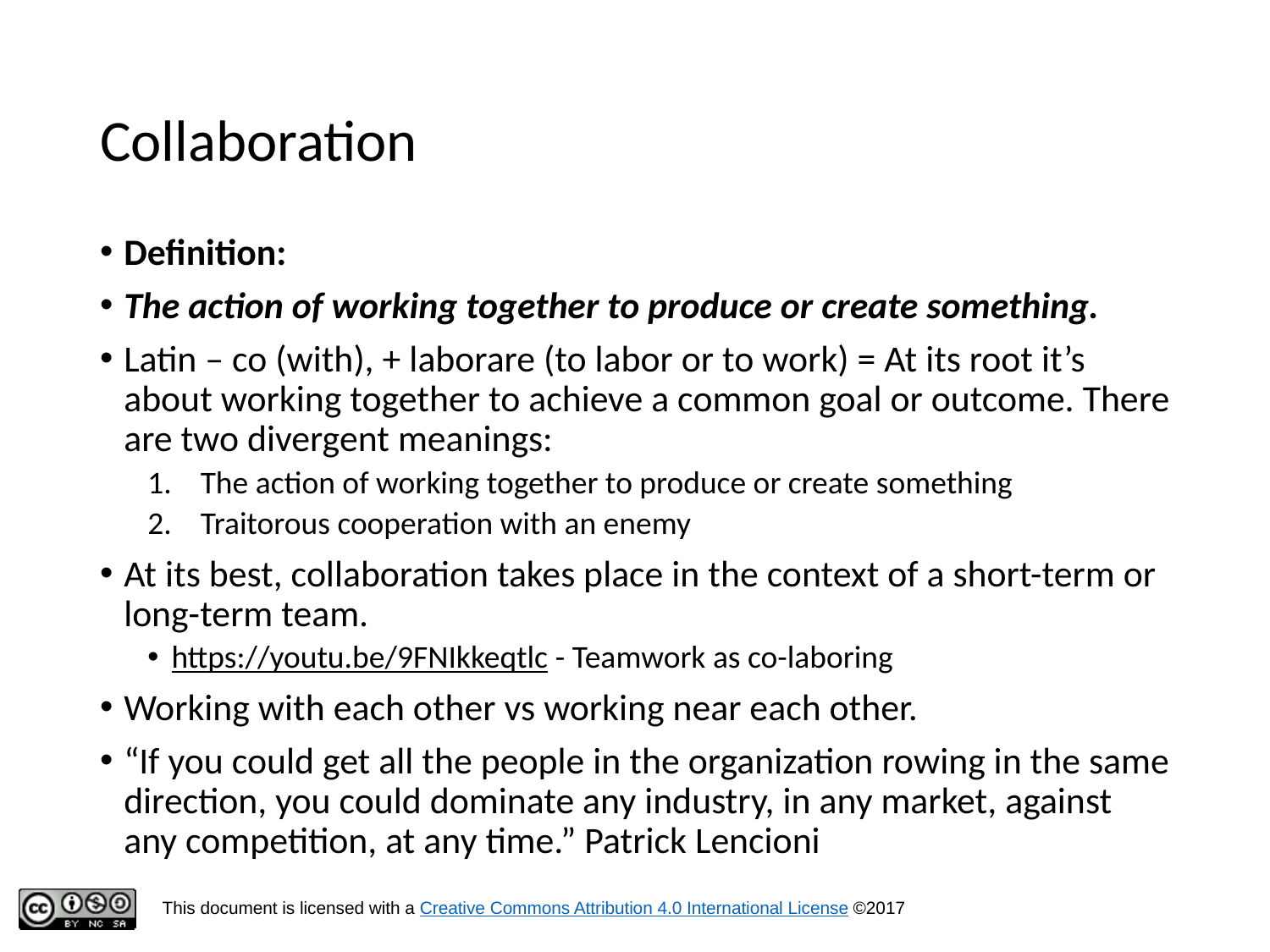

# Collaboration
Definition:
The action of working together to produce or create something.
Latin – co (with), + laborare (to labor or to work) = At its root it’s about working together to achieve a common goal or outcome. There are two divergent meanings:
1.    The action of working together to produce or create something
2.    Traitorous cooperation with an enemy
At its best, collaboration takes place in the context of a short-term or long-term team.
https://youtu.be/9FNIkkeqtlc - Teamwork as co-laboring
Working with each other vs working near each other.
“If you could get all the people in the organization rowing in the same direction, you could dominate any industry, in any market, against any competition, at any time.” Patrick Lencioni